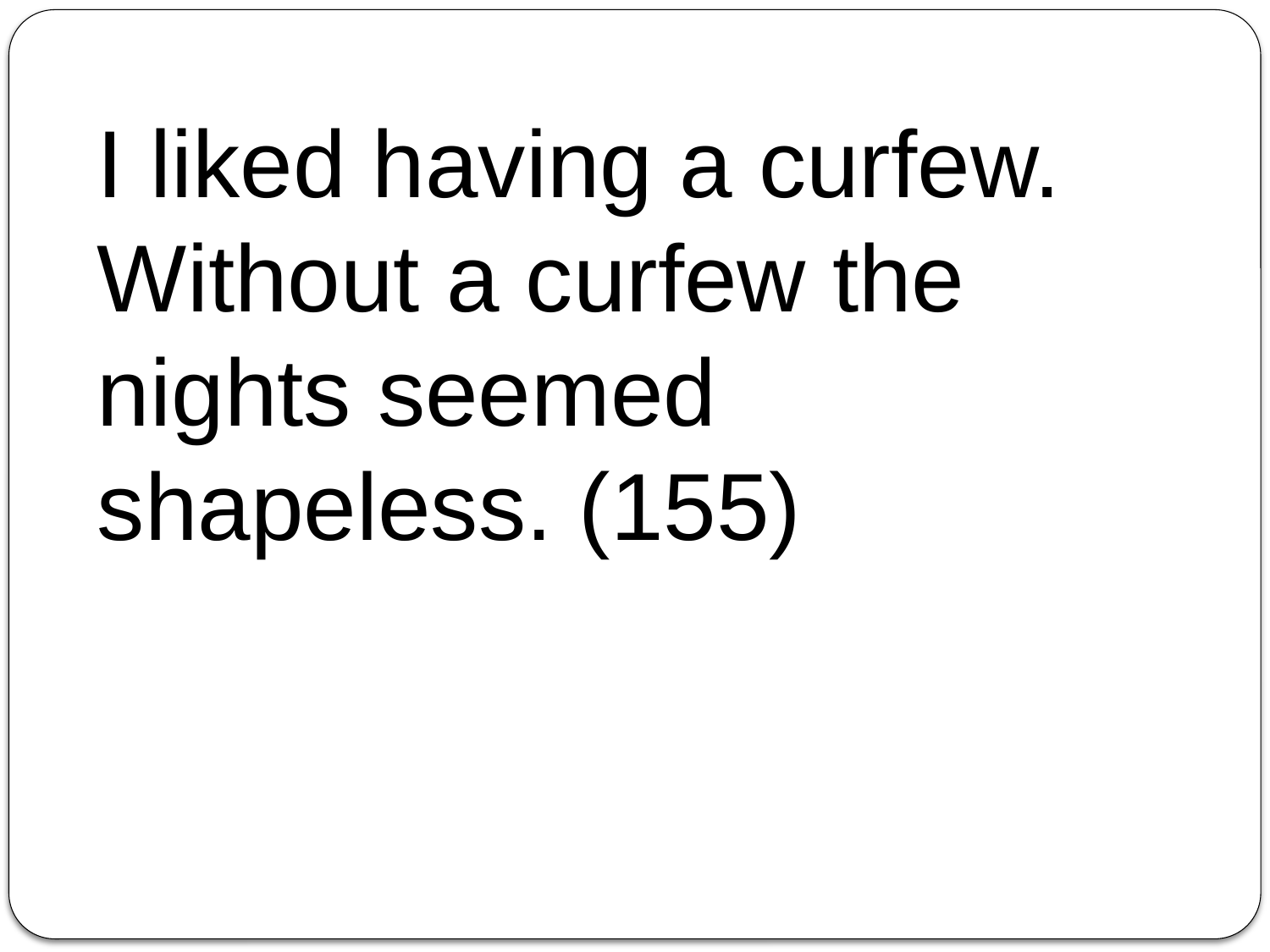

I liked having a curfew. Without a curfew the nights seemed shapeless. (155)